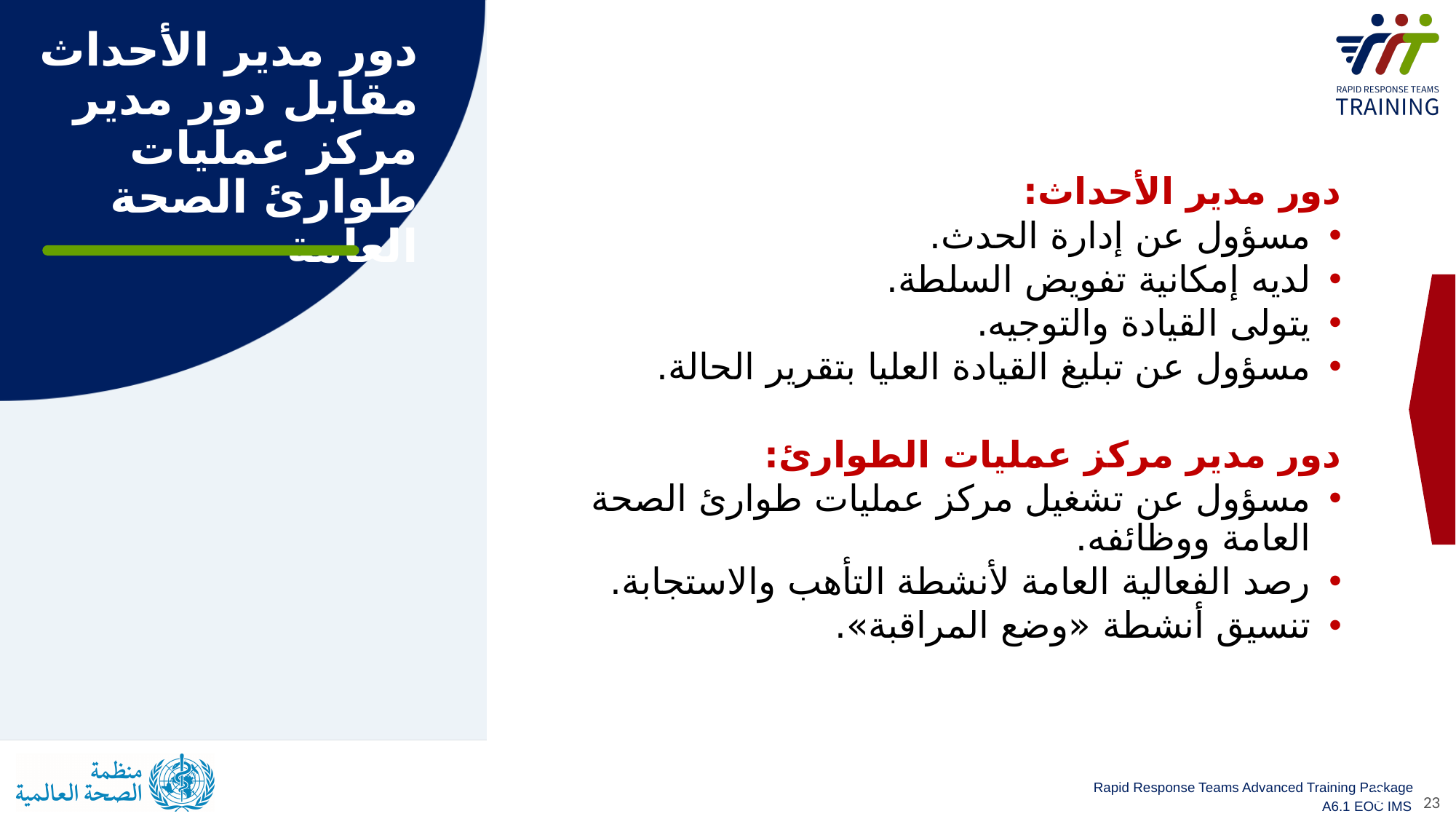

# دور مدير الأحداث مقابل دور مدير مركز عمليات طوارئ الصحة العامة
دور مدير الأحداث:
مسؤول عن إدارة الحدث.
لديه إمكانية تفويض السلطة.
يتولى القيادة والتوجيه.
مسؤول عن تبليغ القيادة العليا بتقرير الحالة.

دور مدير مركز عمليات الطوارئ:
مسؤول عن تشغيل مركز عمليات طوارئ الصحة العامة ووظائفه.
رصد الفعالية العامة لأنشطة التأهب والاستجابة.
تنسيق أنشطة «وضع المراقبة».

23